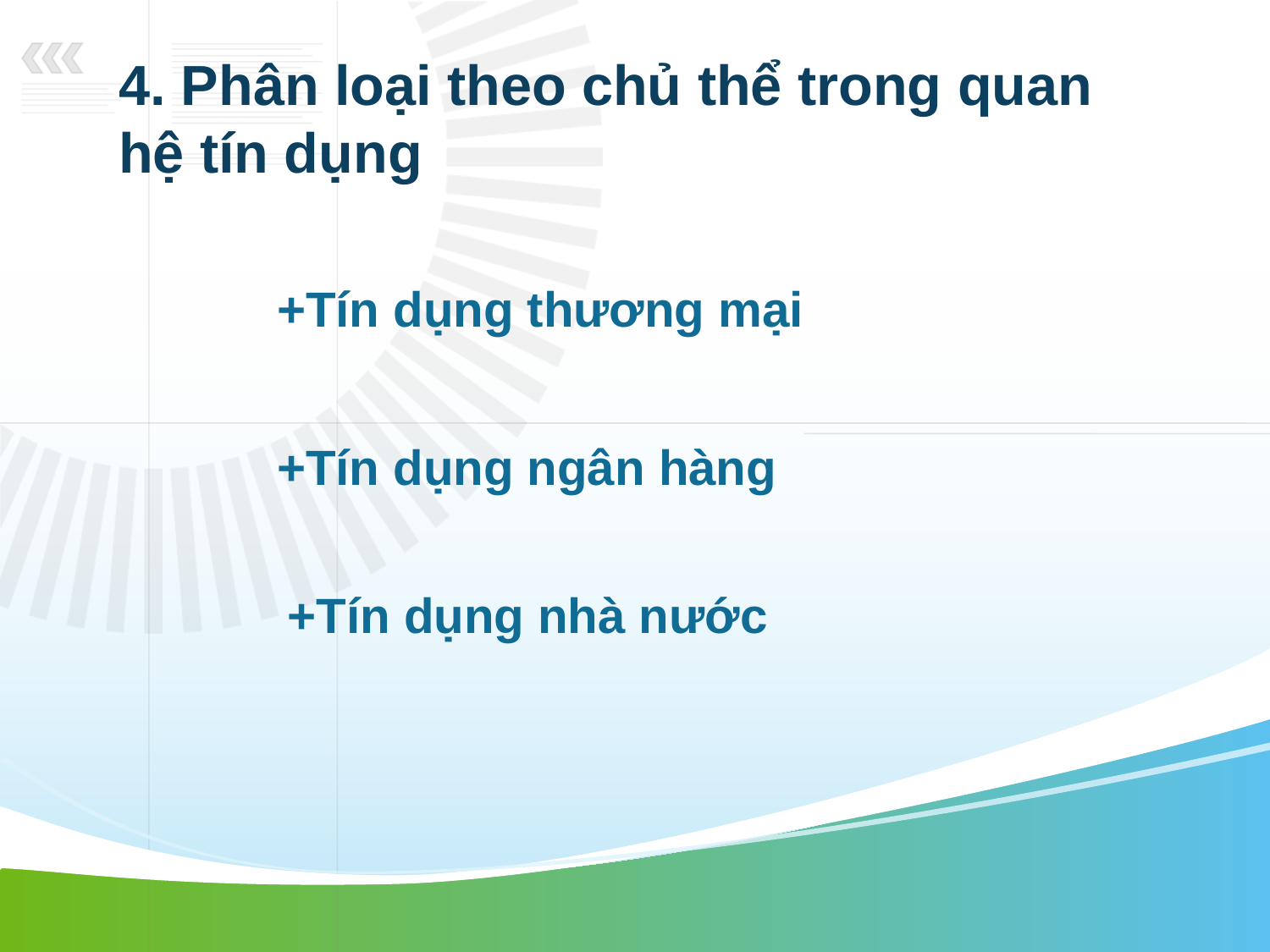

4. Phân loại theo chủ thể trong quan hệ tín dụng
+Tín dụng thương mại
+Tín dụng ngân hàng
+Tín dụng nhà nước